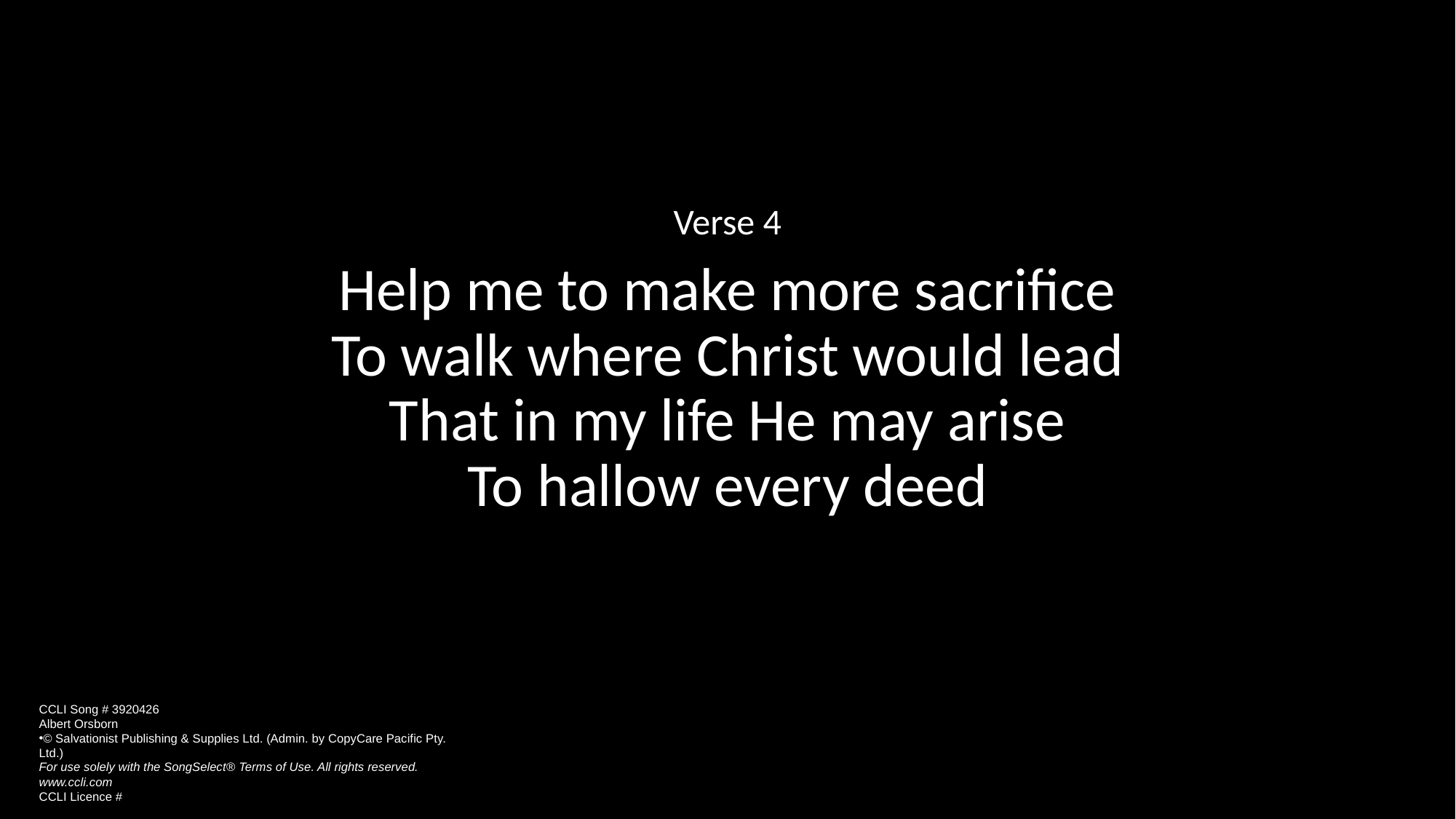

Verse 4
Help me to make more sacrifice
To walk where Christ would lead
That in my life He may arise
To hallow every deed

CCLI Song # 3920426
Albert Orsborn
© Salvationist Publishing & Supplies Ltd. (Admin. by CopyCare Pacific Pty. Ltd.)
For use solely with the SongSelect® Terms of Use. All rights reserved. www.ccli.com
CCLI Licence #